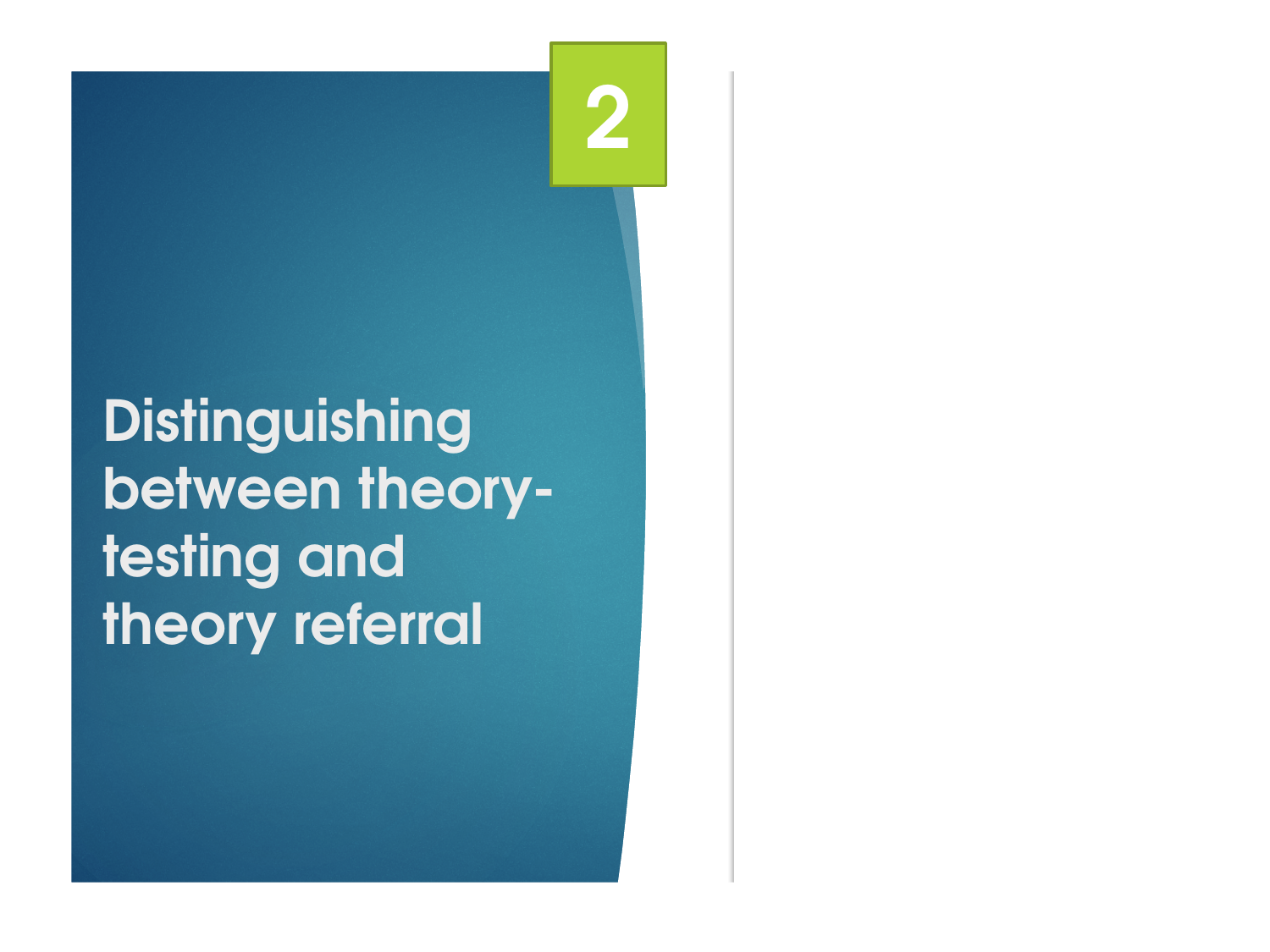

2
# Distinguishing between theory-testing and theory referral